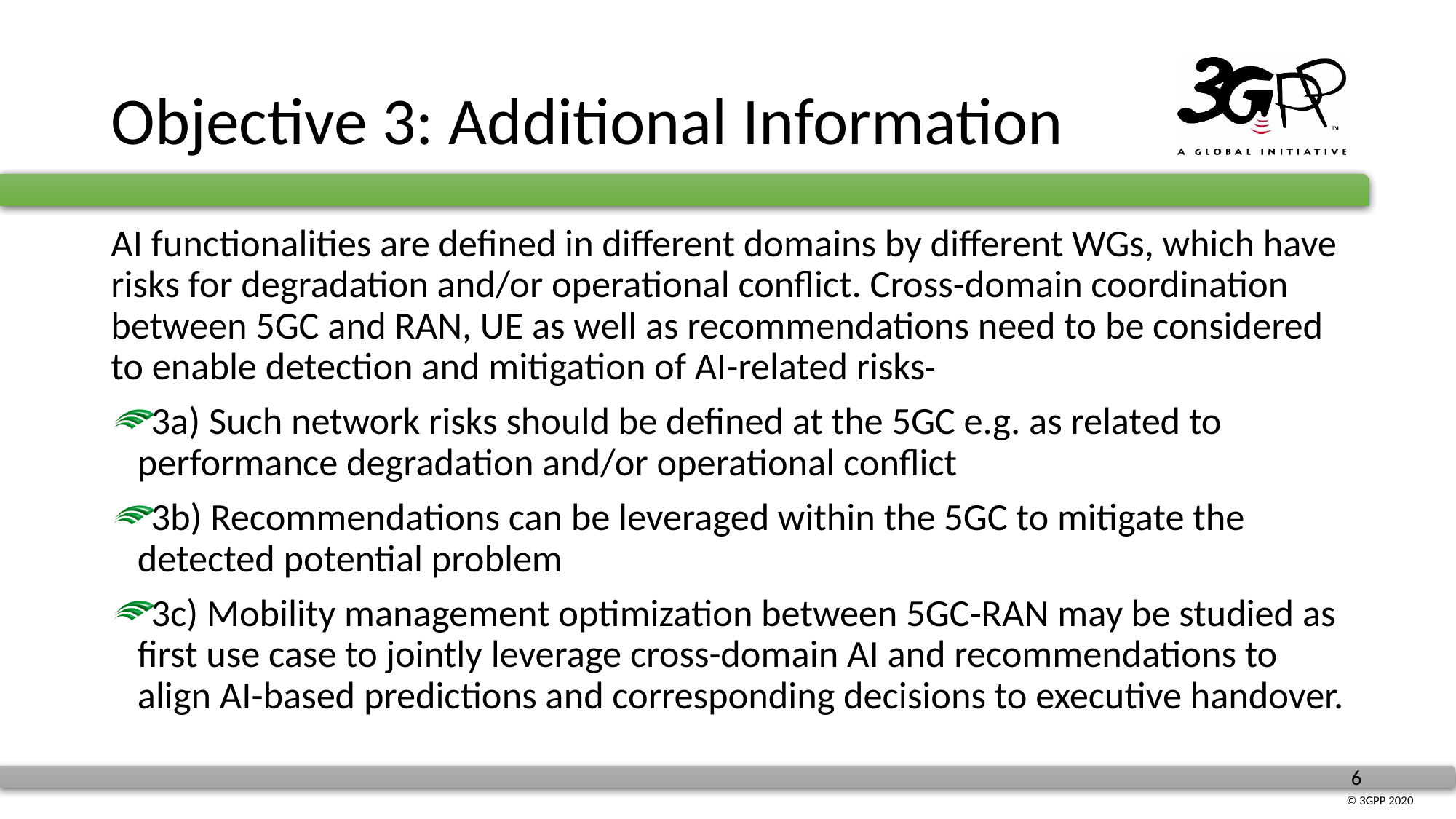

# Objective 3: Additional Information
AI functionalities are defined in different domains by different WGs, which have risks for degradation and/or operational conflict. Cross-domain coordination between 5GC and RAN, UE as well as recommendations need to be considered to enable detection and mitigation of AI-related risks
3a) Such network risks should be defined at the 5GC e.g. as related to performance degradation and/or operational conflict
3b) Recommendations can be leveraged within the 5GC to mitigate the detected potential problem
3c) Mobility management optimization between 5GC-RAN may be studied as first use case to jointly leverage cross-domain AI and recommendations to align AI-based predictions and corresponding decisions to executive handover.